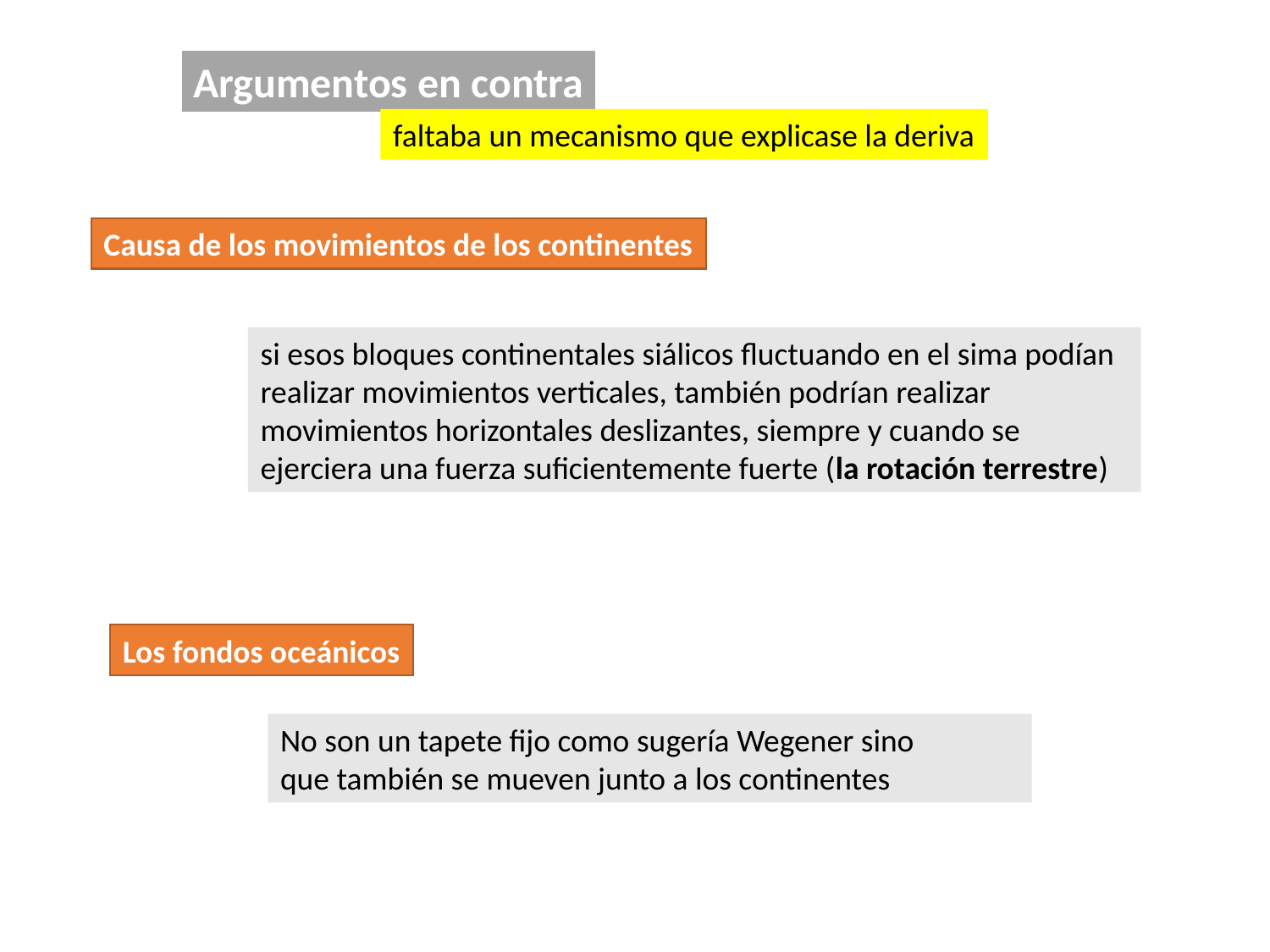

Argumentos en contra
faltaba un mecanismo que explicase la deriva
Causa de los movimientos de los continentes

si esos bloques continentales siálicos fluctuando en el sima podían realizar movimientos verticales, también podrían realizar movimientos horizontales deslizantes, siempre y cuando se ejerciera una fuerza suficientemente fuerte (la rotación terrestre)
Los fondos oceánicos
No son un tapete fijo como sugería Wegener sino
que también se mueven junto a los continentes